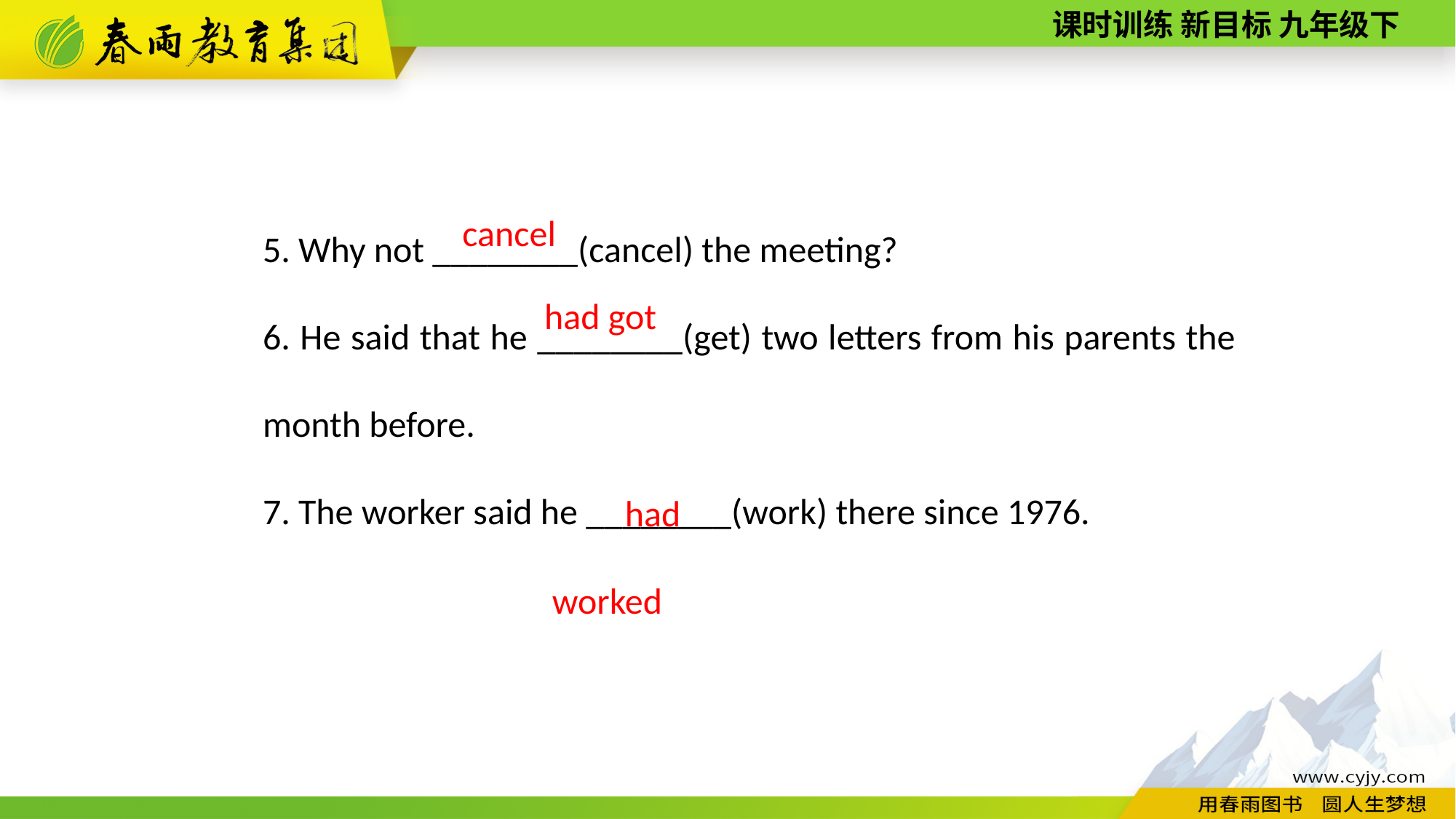

5. Why not ________(cancel) the meeting?
6. He said that he ________(get) two letters from his parents the month before.
7. The worker said he ________(work) there since 1976.
cancel
had got
had worked